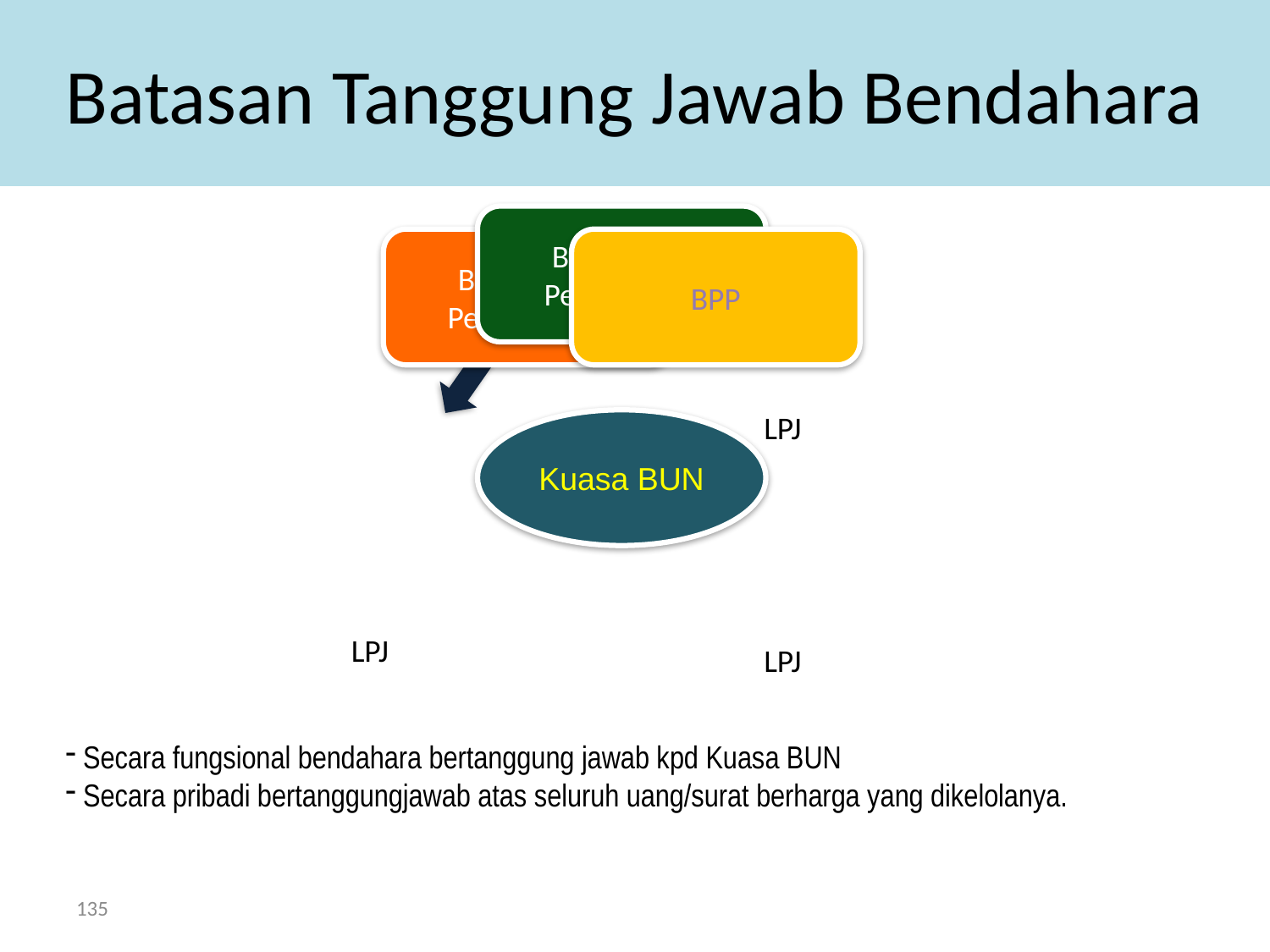

# Batasan Tanggung Jawab Bendahara
Kuasa BUN
Bendahara Penerimaan
BPP
LPJ
LPJ
LPJ
 Secara fungsional bendahara bertanggung jawab kpd Kuasa BUN
 Secara pribadi bertanggungjawab atas seluruh uang/surat berharga yang dikelolanya.

135